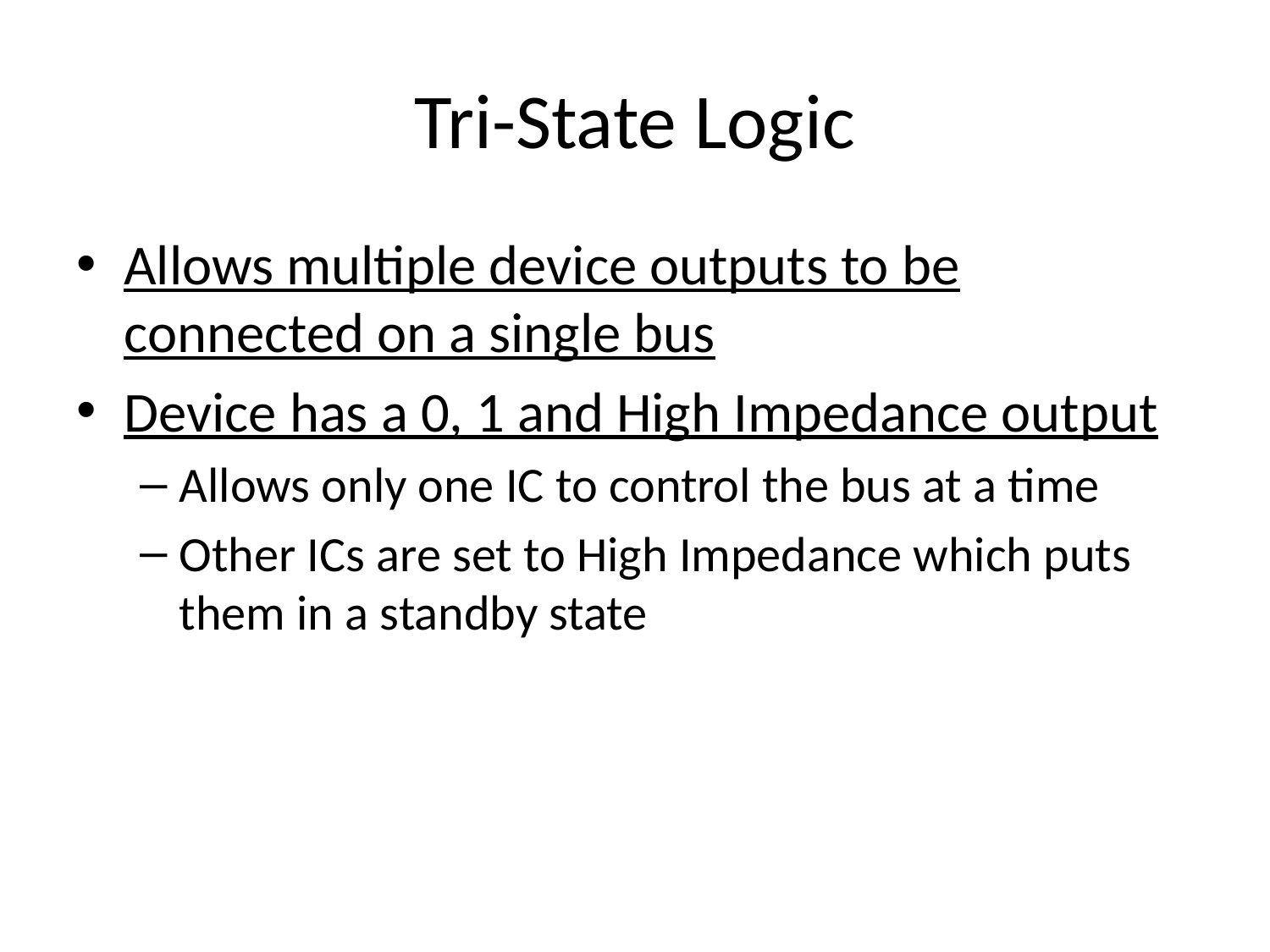

# Tri-State Logic
Allows multiple device outputs to be connected on a single bus
Device has a 0, 1 and High Impedance output
Allows only one IC to control the bus at a time
Other ICs are set to High Impedance which puts them in a standby state